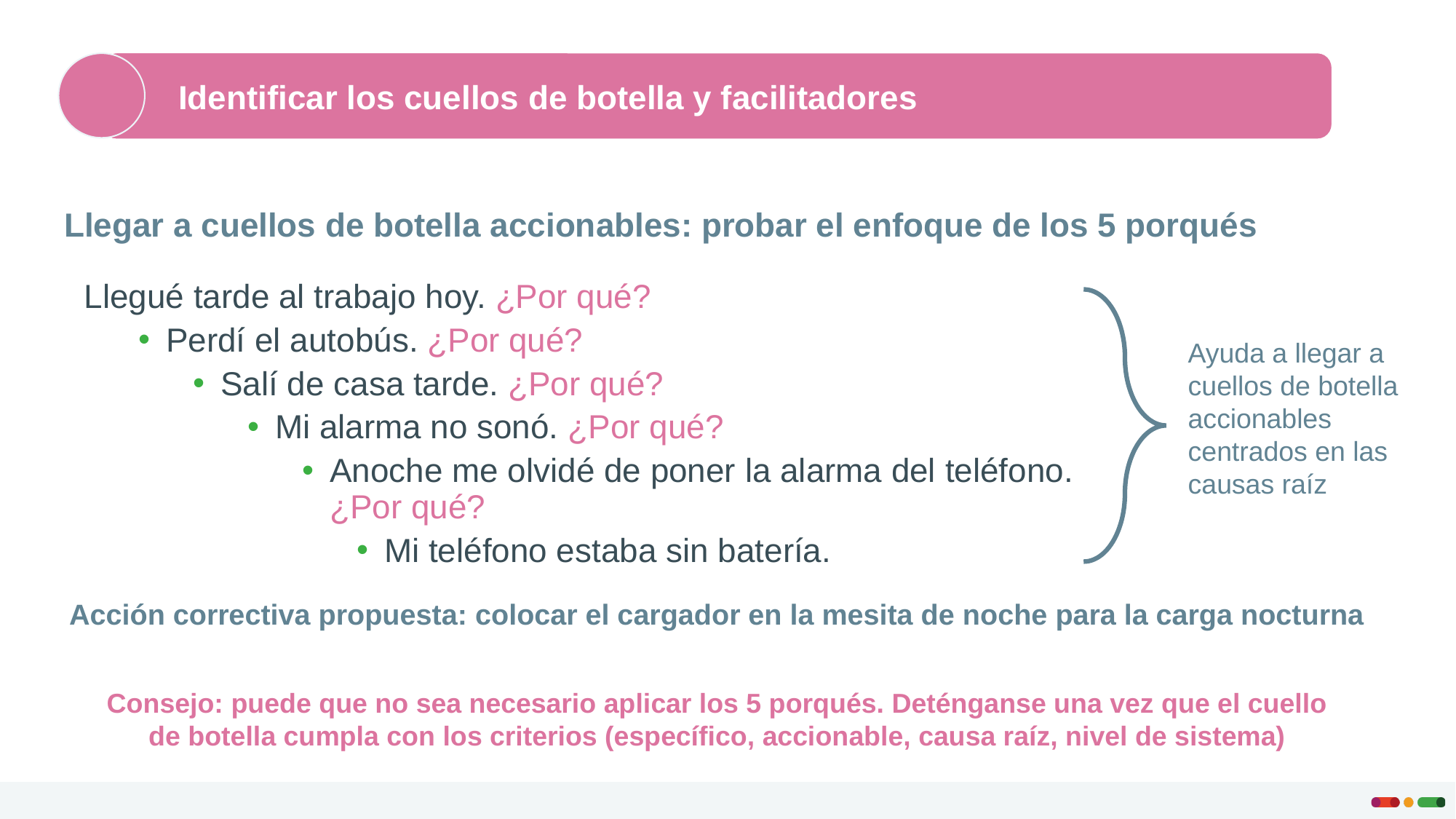

Identificar los cuellos de botella y facilitadores

Llegar a cuellos de botella accionables: probar el enfoque de los 5 porqués

Llegué tarde al trabajo hoy. ¿Por qué?
Perdí el autobús. ¿Por qué?
Salí de casa tarde. ¿Por qué?
Mi alarma no sonó. ¿Por qué?
Anoche me olvidé de poner la alarma del teléfono. ¿Por qué?
Mi teléfono estaba sin batería.

Ayuda a llegar a cuellos de botella accionables centrados en las causas raíz
Acción correctiva propuesta: colocar el cargador en la mesita de noche para la carga nocturna
Consejo: puede que no sea necesario aplicar los 5 porqués. Deténganse una vez que el cuello de botella cumpla con los criterios (específico, accionable, causa raíz, nivel de sistema)